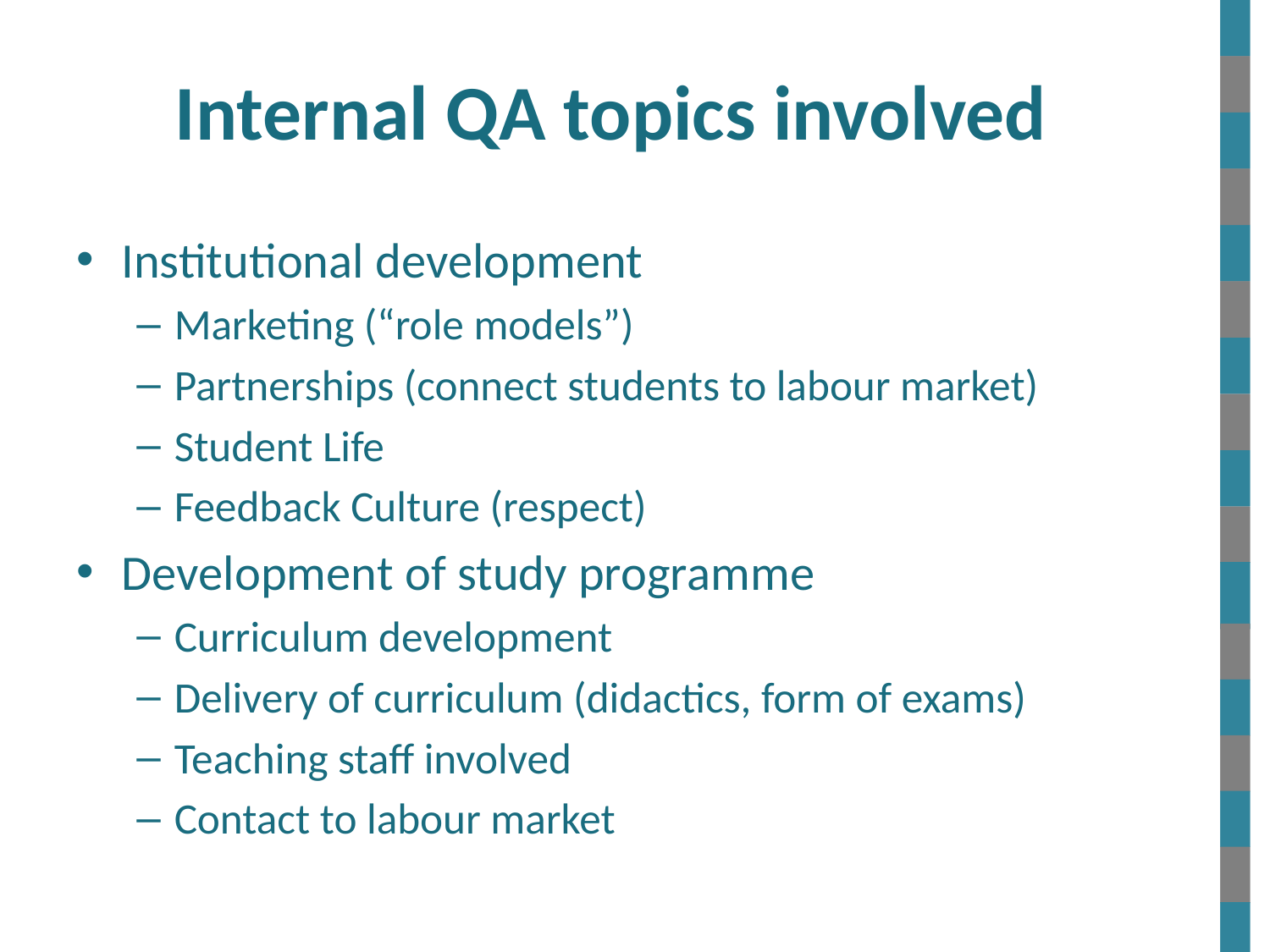

# Internal QA topics involved
Institutional development
Marketing (“role models”)
Partnerships (connect students to labour market)
Student Life
Feedback Culture (respect)
Development of study programme
Curriculum development
Delivery of curriculum (didactics, form of exams)
Teaching staff involved
Contact to labour market